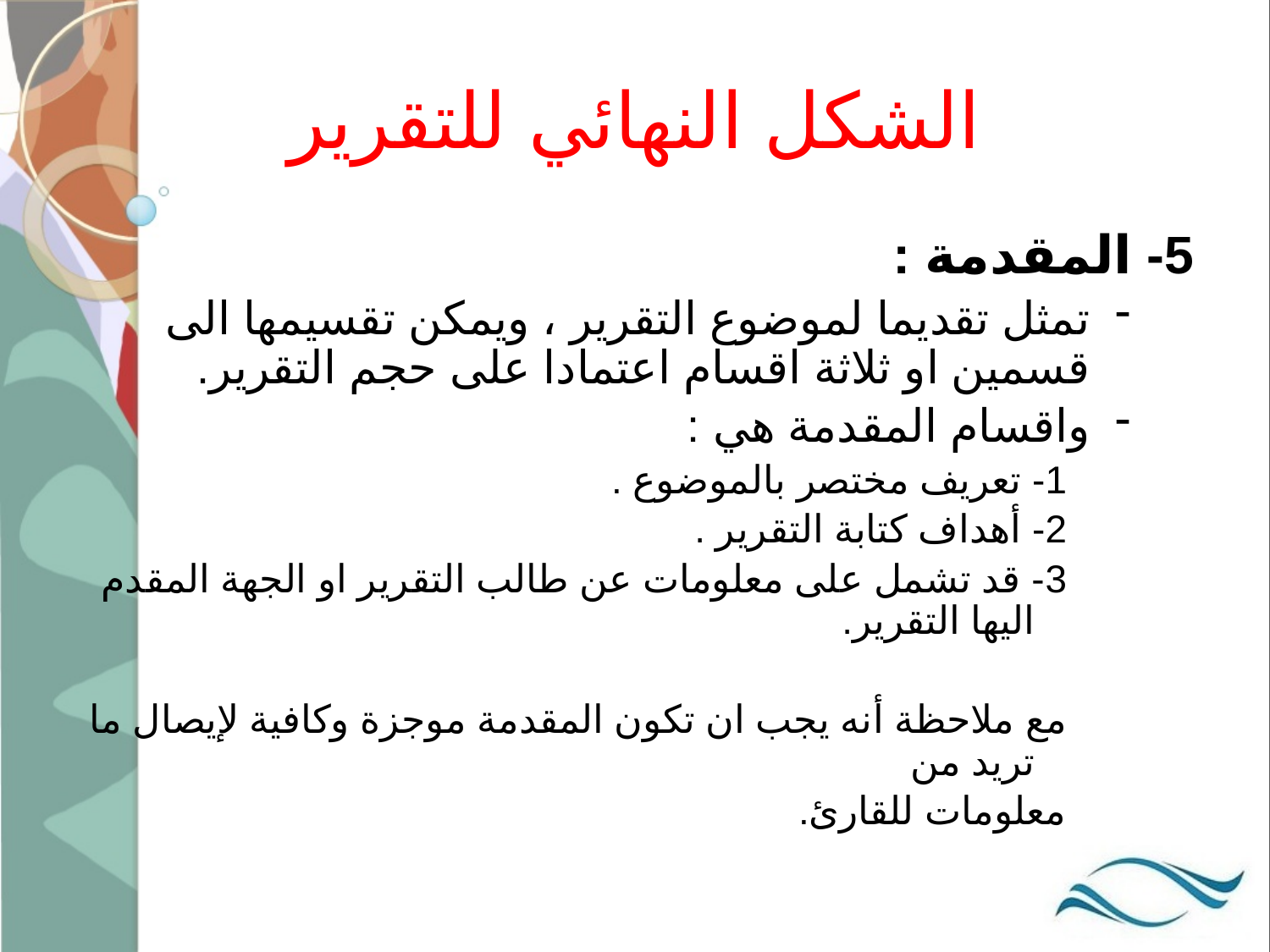

# الشكل النهائي للتقرير
5- المقدمة :
تمثل تقديما لموضوع التقرير ، ويمكن تقسيمها الى قسمين او ثلاثة اقسام اعتمادا على حجم التقرير.
واقسام المقدمة هي :
1- تعريف مختصر بالموضوع .
2- أهداف كتابة التقرير .
3- قد تشمل على معلومات عن طالب التقرير او الجهة المقدم اليها التقرير.

مع ملاحظة أنه يجب ان تكون المقدمة موجزة وكافية لإيصال ما تريد من
معلومات للقارئ.